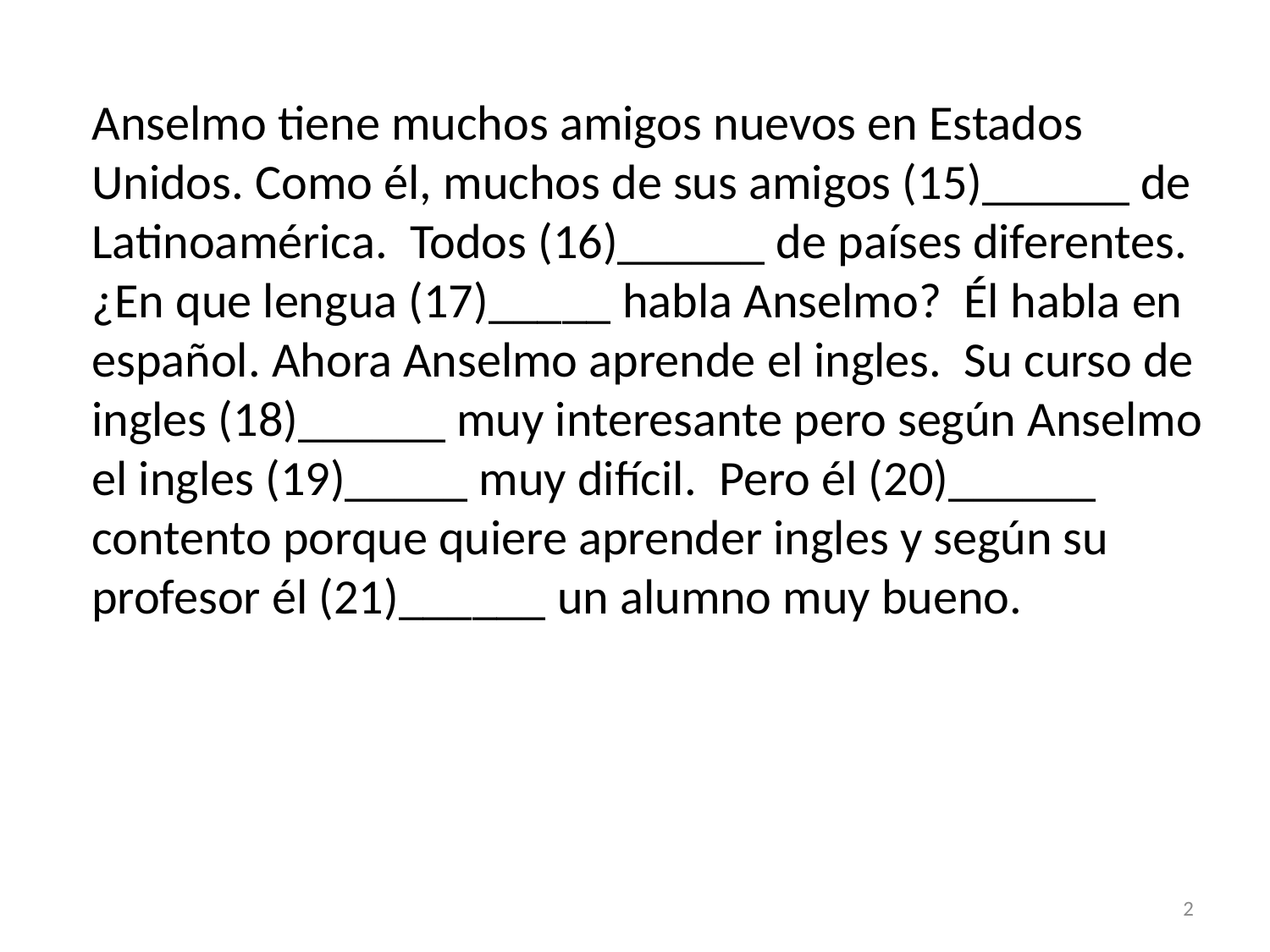

Anselmo tiene muchos amigos nuevos en Estados Unidos. Como él, muchos de sus amigos (15)______ de  Latinoamérica.  Todos (16)______ de países diferentes. ¿En que lengua (17)_____ habla Anselmo?  Él habla en español. Ahora Anselmo aprende el ingles.  Su curso de ingles (18)______ muy interesante pero según Anselmo el ingles (19)_____ muy difícil.  Pero él (20)______ contento porque quiere aprender ingles y según su profesor él (21)______ un alumno muy bueno.
2